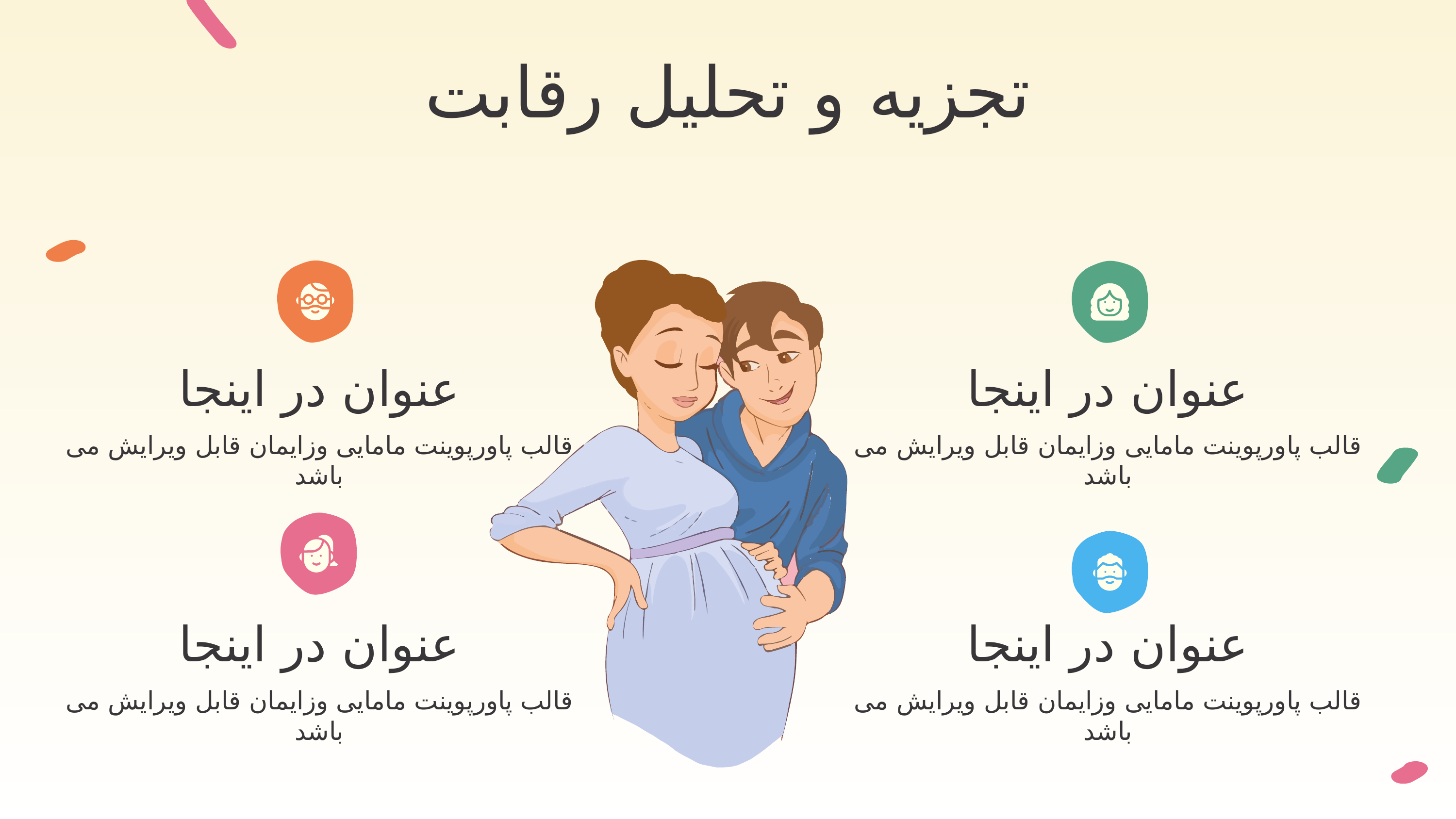

# تجزیه و تحلیل رقابت

عنوان در اینجا
عنوان در اینجا
قالب پاورپوینت مامایی وزایمان قابل ویرایش می باشد
قالب پاورپوینت مامایی وزایمان قابل ویرایش می باشد

عنوان در اینجا
عنوان در اینجا
قالب پاورپوینت مامایی وزایمان قابل ویرایش می باشد
قالب پاورپوینت مامایی وزایمان قابل ویرایش می باشد